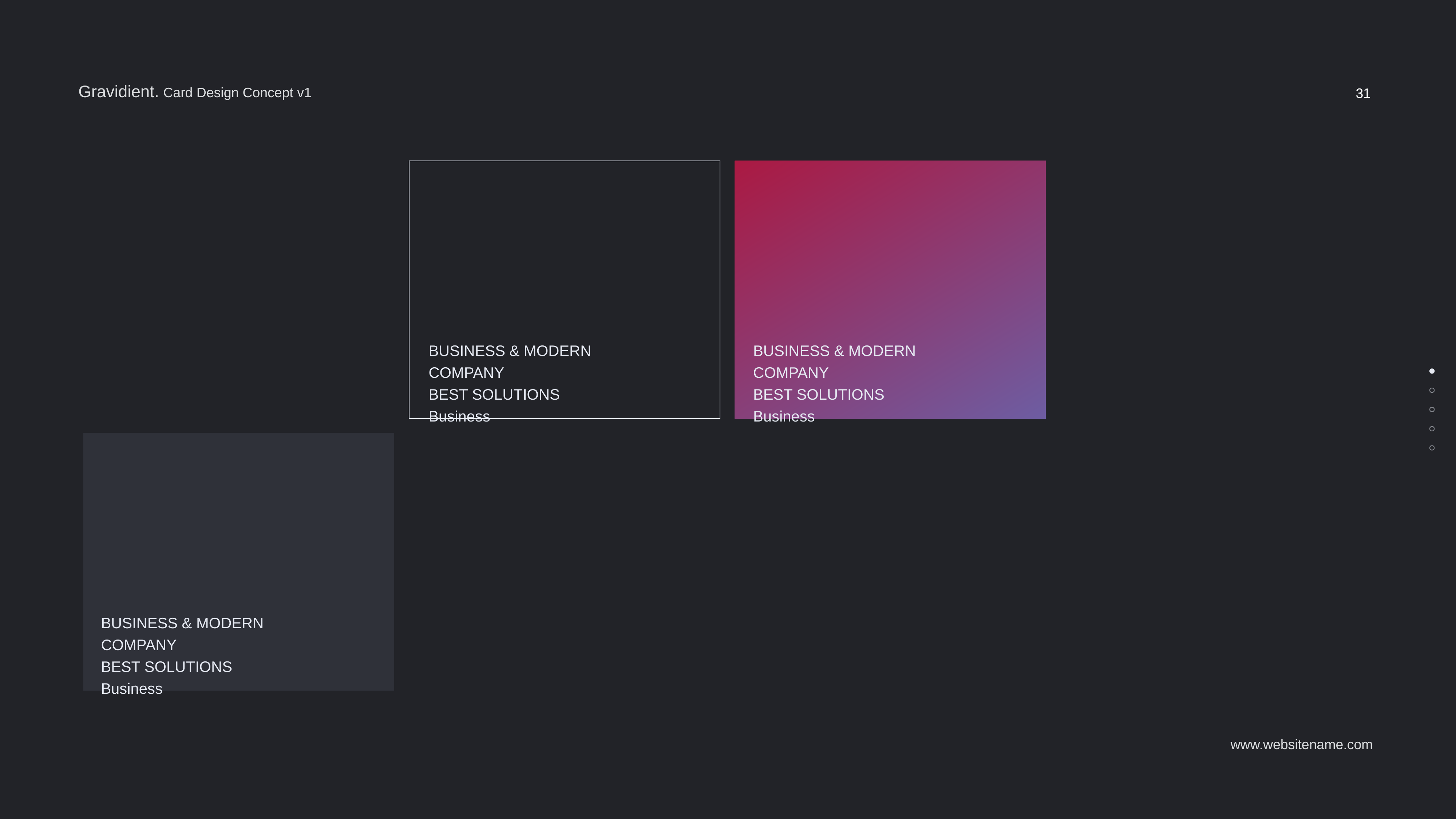

31

BUSINESS & MODERN COMPANY
BEST SOLUTIONS
Business
BUSINESS & MODERN COMPANY
BEST SOLUTIONS
Business

BUSINESS & MODERN COMPANY
BEST SOLUTIONS
Business